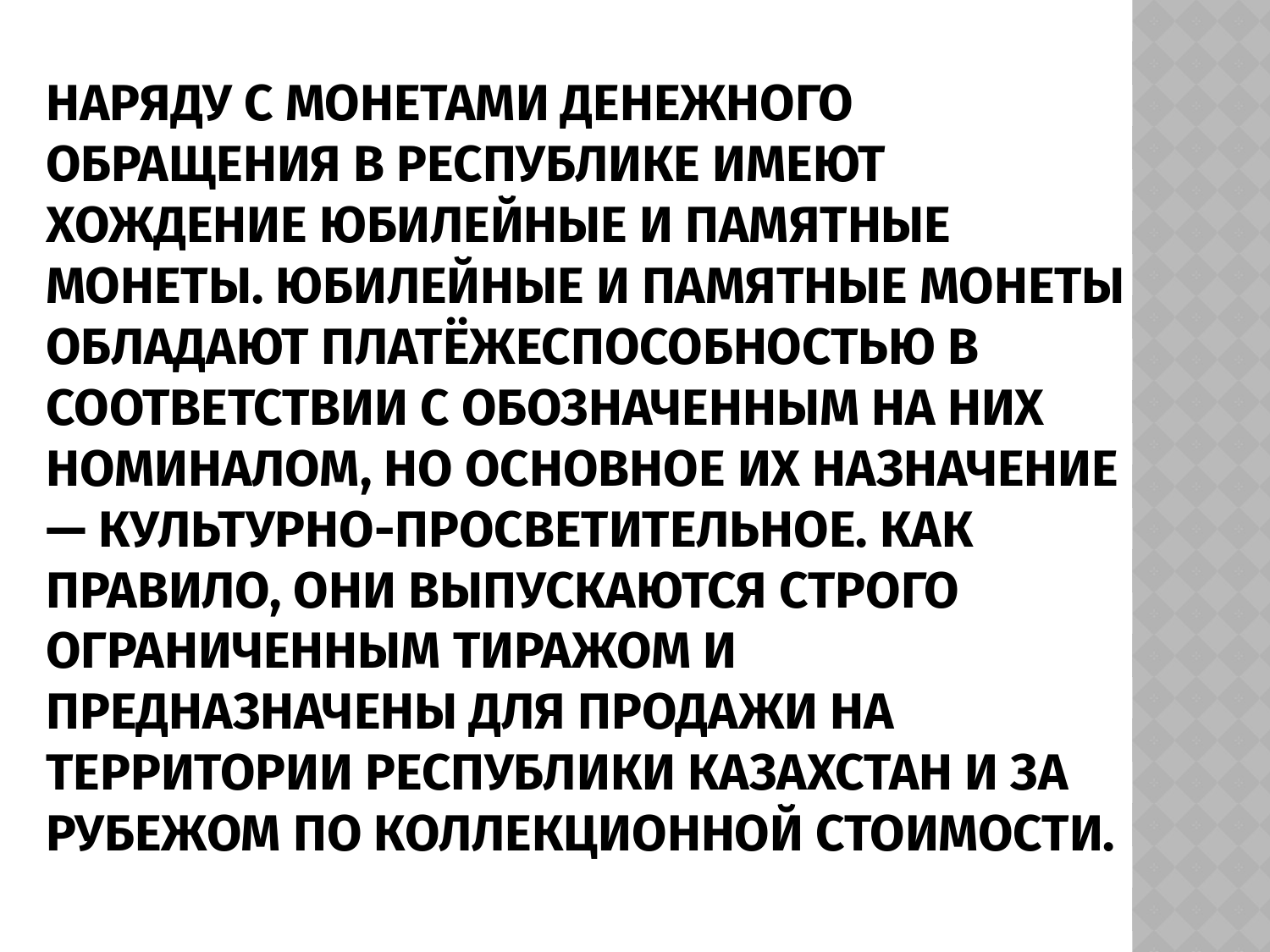

Наряду с монетами денежного обращения в Республике имеют хождение юбилейные и памятные монеты. Юбилейные и памятные монеты обладают платёжеспособностью в соответствии с обозначенным на них номиналом, но основное их назначение — культурно-просветительное. Как правило, они выпускаются строго ограниченным тиражом и предназначены для продажи на территории Республики Казахстан и за рубежом по коллекционной стоимости.